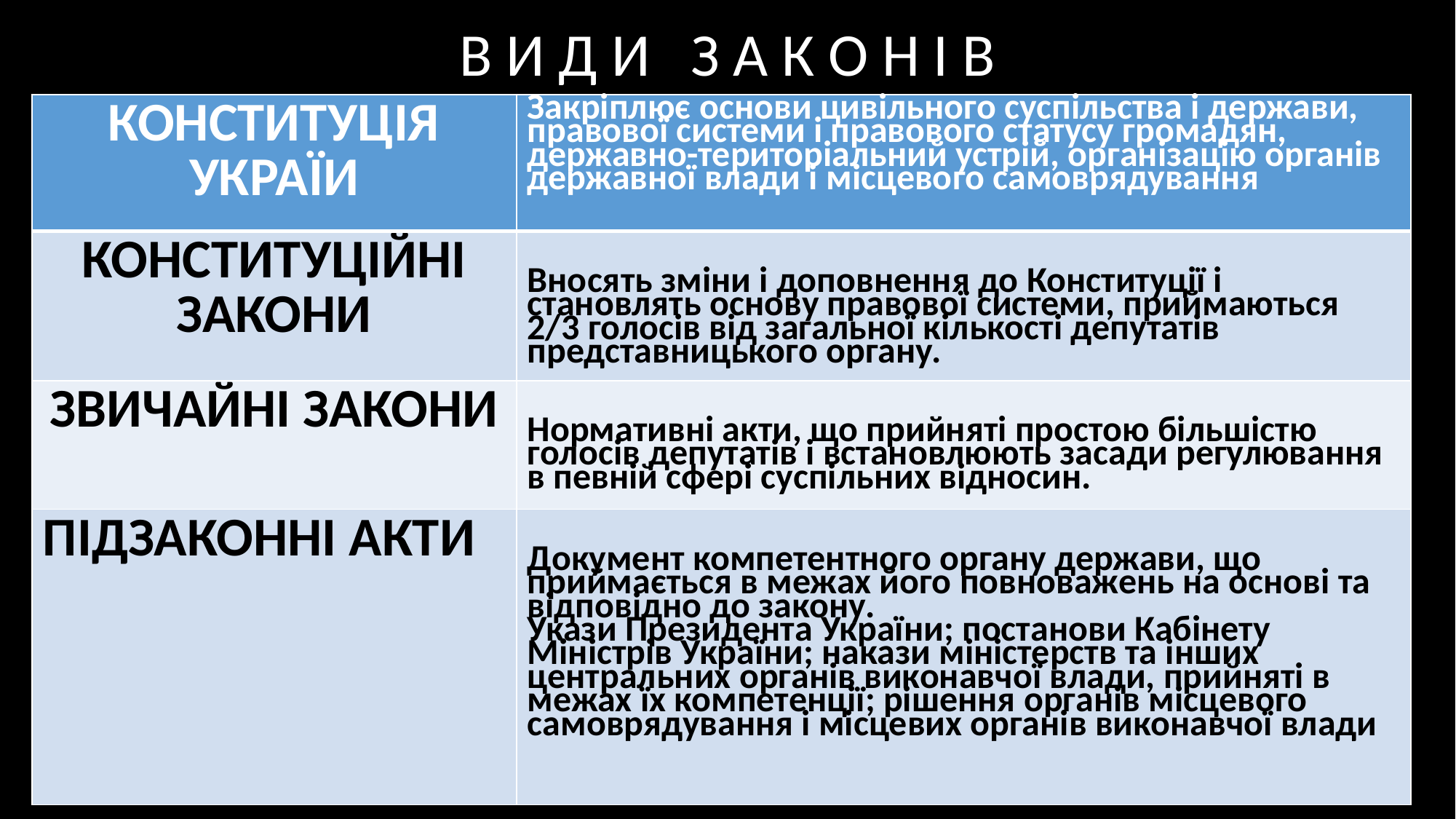

# В И Д И   З А К О Н І В
| КОНСТИТУЦІЯ УКРАЇИ | Закріплює основи цивільного суспільства і держави, правової системи і правового статусу громадян, державно-територіальний устрій, організацію органів державної влади і місцевого самоврядування |
| --- | --- |
| КОНСТИТУЦІЙНІ ЗАКОНИ | Вносять зміни і доповнення до Конституції і становлять основу правової системи, приймаються 2/3 голосів від загальної кількості депутатів представницького органу. |
| ЗВИЧАЙНІ ЗАКОНИ | Нормативні акти, що прийняті простою більшістю голосів депутатів і встановлюють засади регулювання в певній сфері суспільних відносин. |
| ПІДЗАКОННІ АКТИ | Документ компетентного органу держави, що приймається в межах його повноважень на основі та відповідно до закону. Укази Президента України; постанови Кабінету Міністрів України; накази міністерств та інших центральних органів виконавчої влади, прийняті в межах їх компетенції; рішення органів місцевого самоврядування і місцевих органів виконавчої влади |